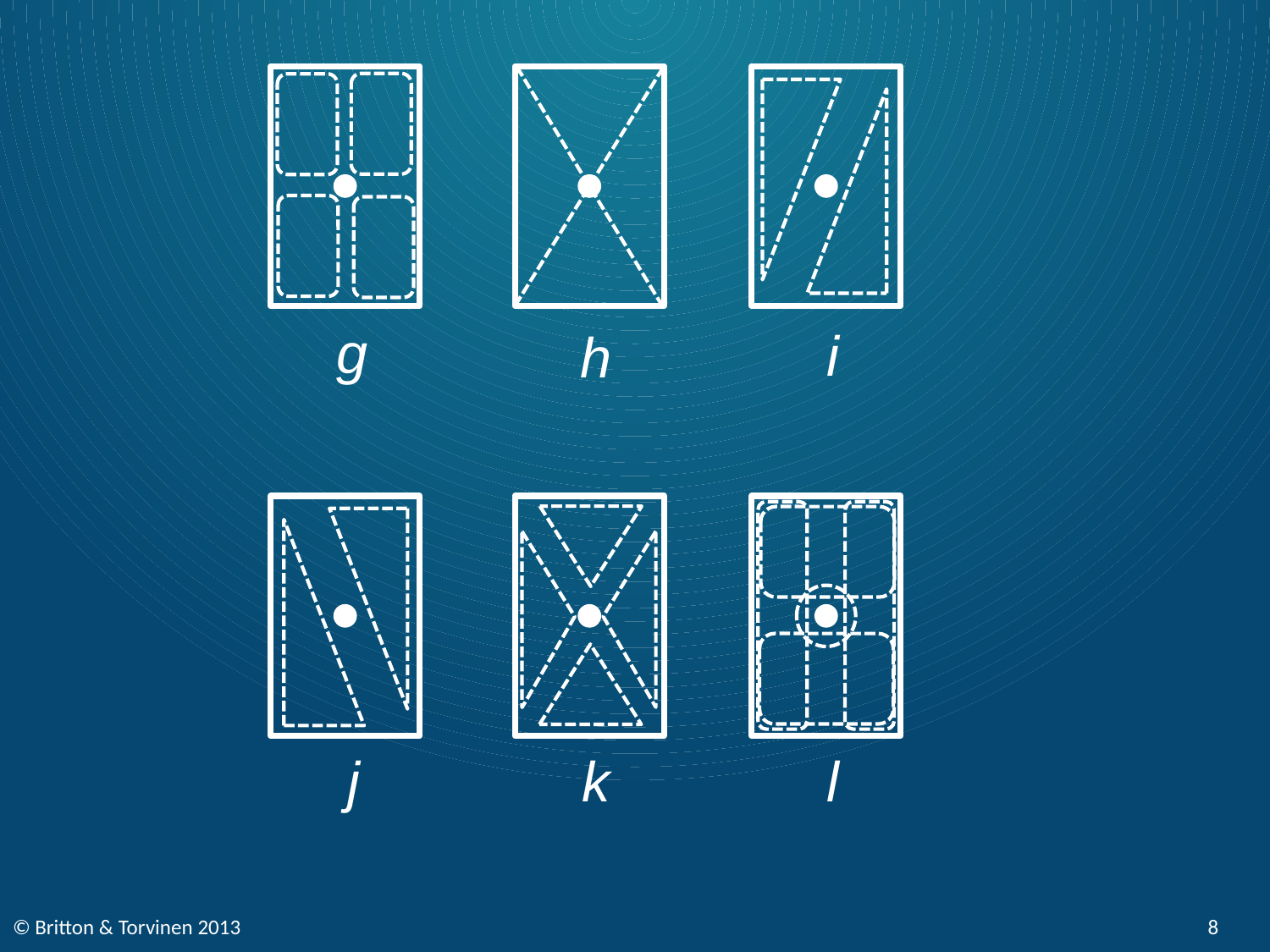

g
i
h

j
k
l
© Britton & Torvinen 2013
8